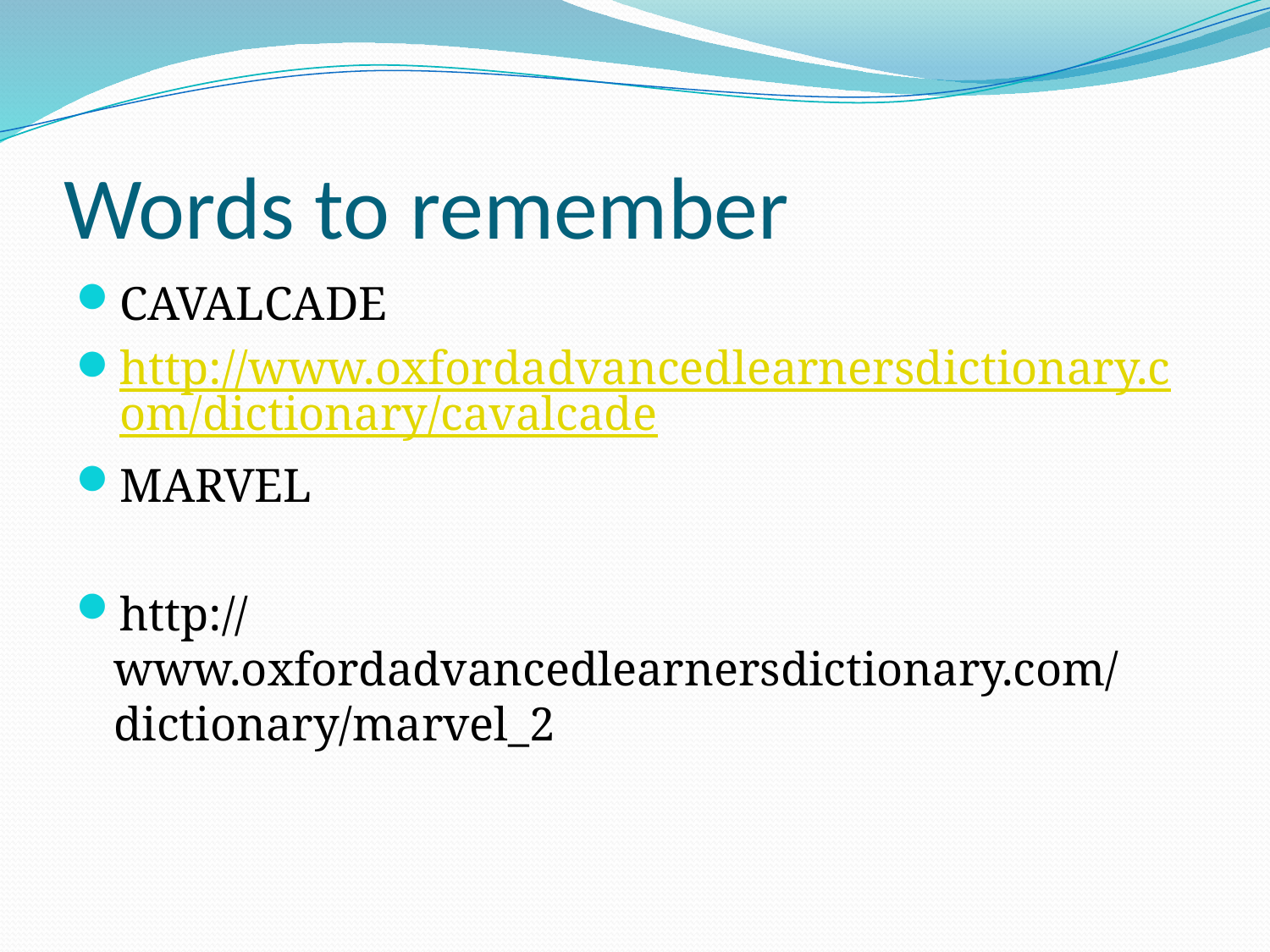

# Words to remember
CAVALCADE
http://www.oxfordadvancedlearnersdictionary.com/dictionary/cavalcade
MARVEL

http://www.oxfordadvancedlearnersdictionary.com/dictionary/marvel_2